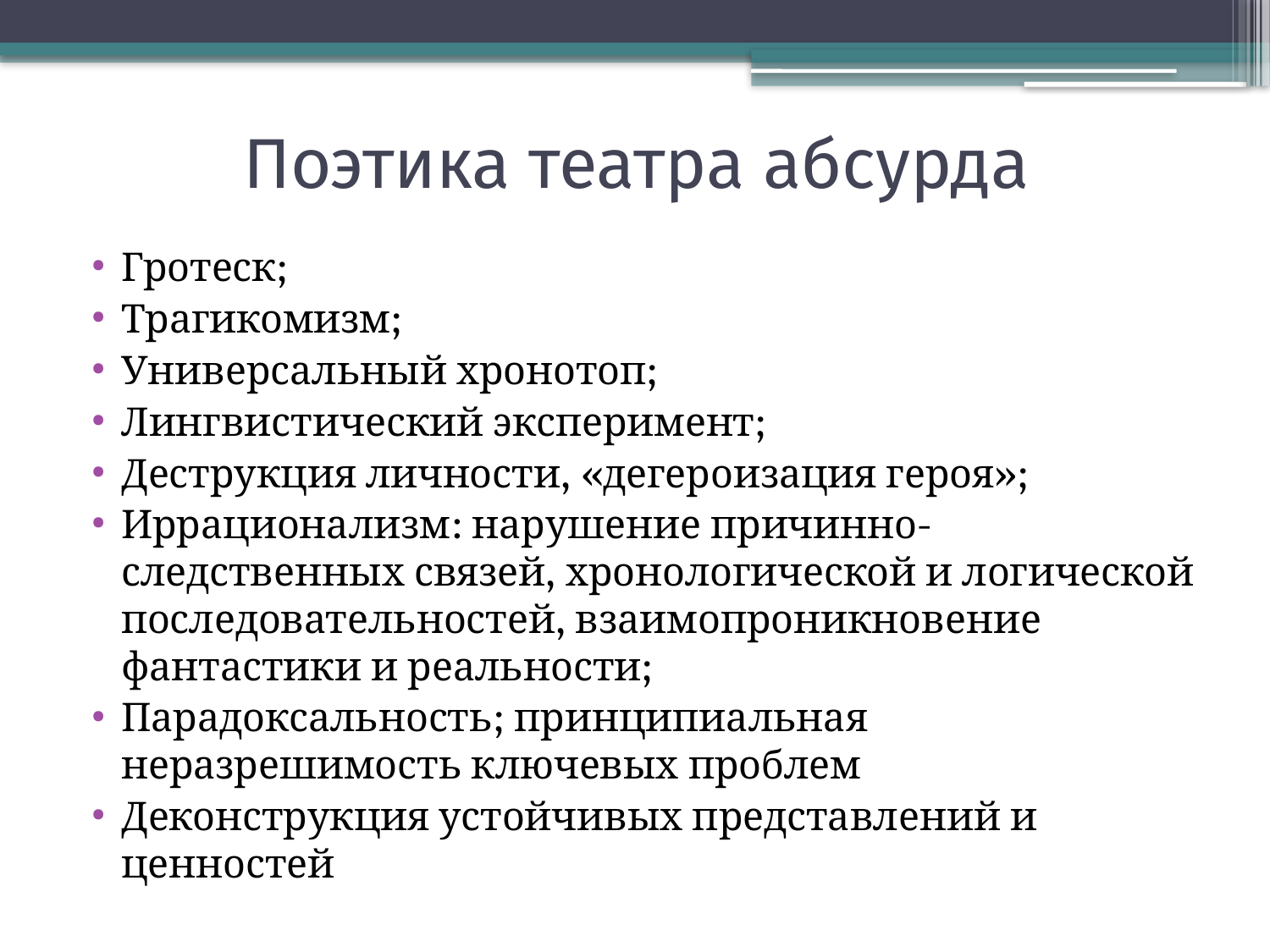

# Поэтика театра абсурда
Гротеск;
Трагикомизм;
Универсальный хронотоп;
Лингвистический эксперимент;
Деструкция личности, «дегероизация героя»;
Иррационализм: нарушение причинно-следственных связей, хронологической и логической последовательностей, взаимопроникновение фантастики и реальности;
Парадоксальность; принципиальная неразрешимость ключевых проблем
Деконструкция устойчивых представлений и ценностей